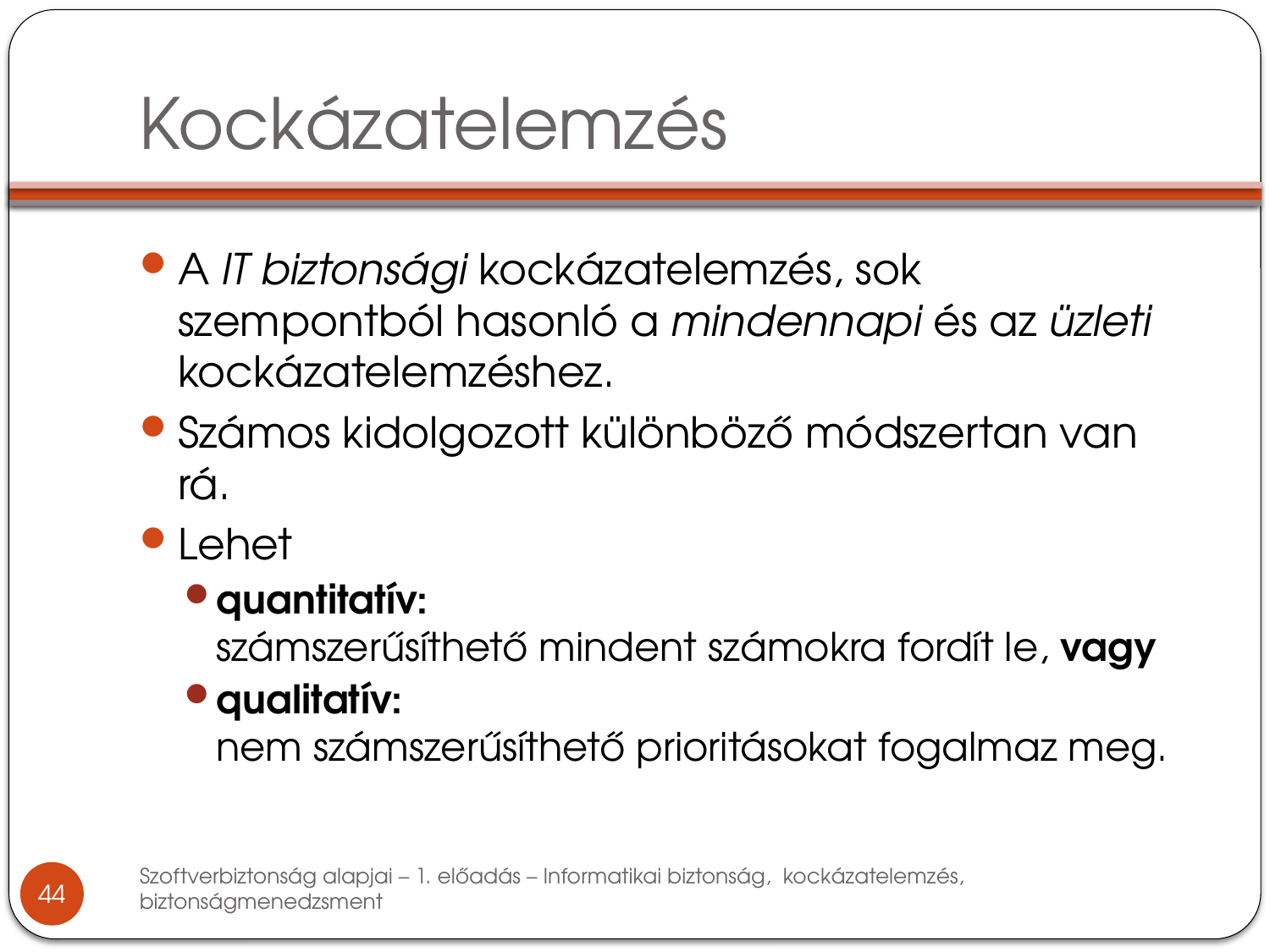

# Kockázatelemzés
A IT biztonsági kockázatelemzés, sok szempontból hasonló a mindennapi és az üzleti kockázatelemzéshez.
Számos kidolgozott különböző módszertan van rá.
Lehet
quantitatív:
számszerűsíthető mindent számokra fordít le, vagy
qualitatív:
nem számszerűsíthető prioritásokat fogalmaz meg.
Szoftverbiztonság alapjai – 1. előadás – Informatikai biztonság,  kockázatelemzés, biztonságmenedzsment
44